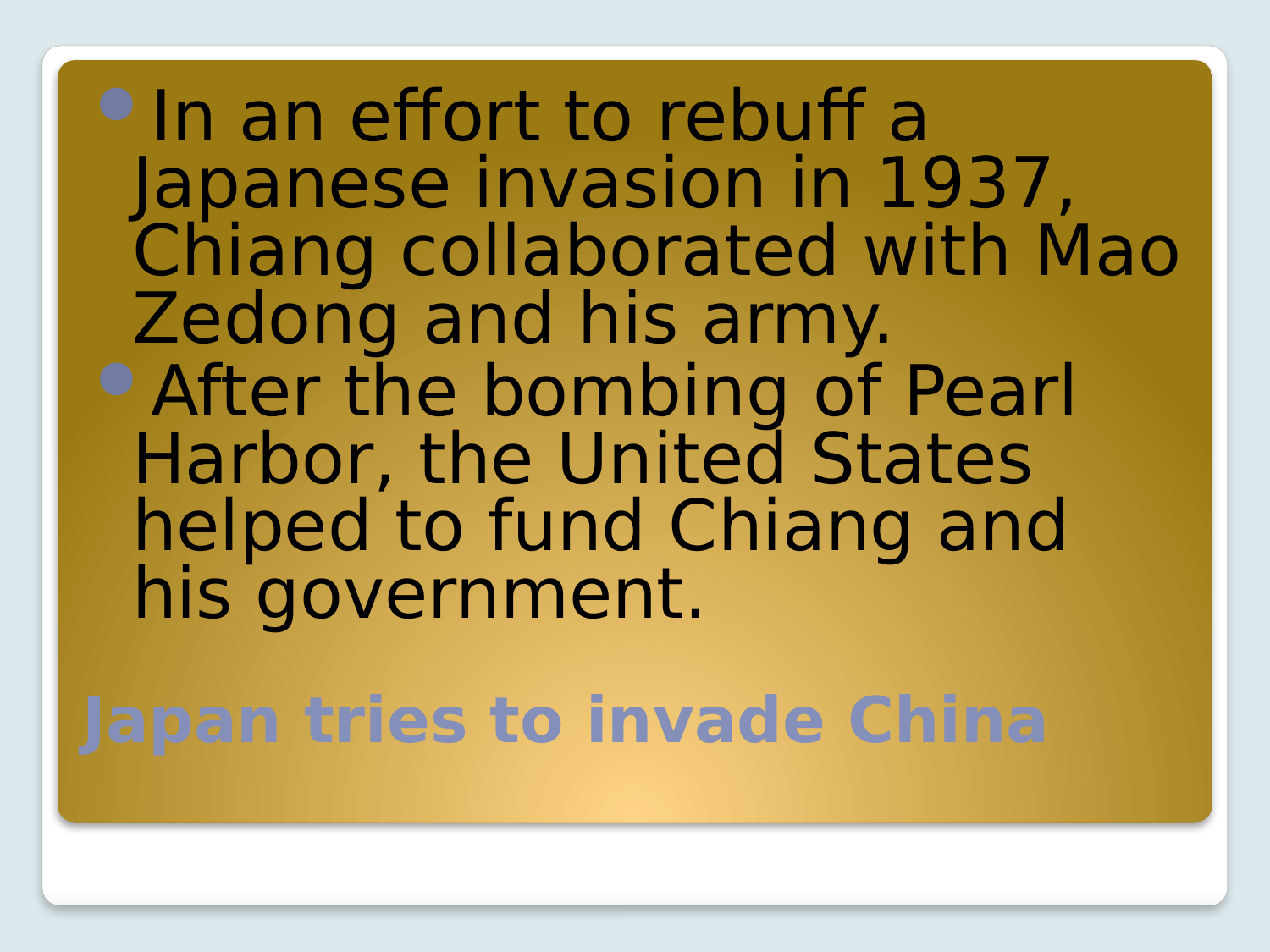

In an effort to rebuff a Japanese invasion in 1937, Chiang collaborated with Mao Zedong and his army.
After the bombing of Pearl Harbor, the United States helped to fund Chiang and his government.

# Japan tries to invade China